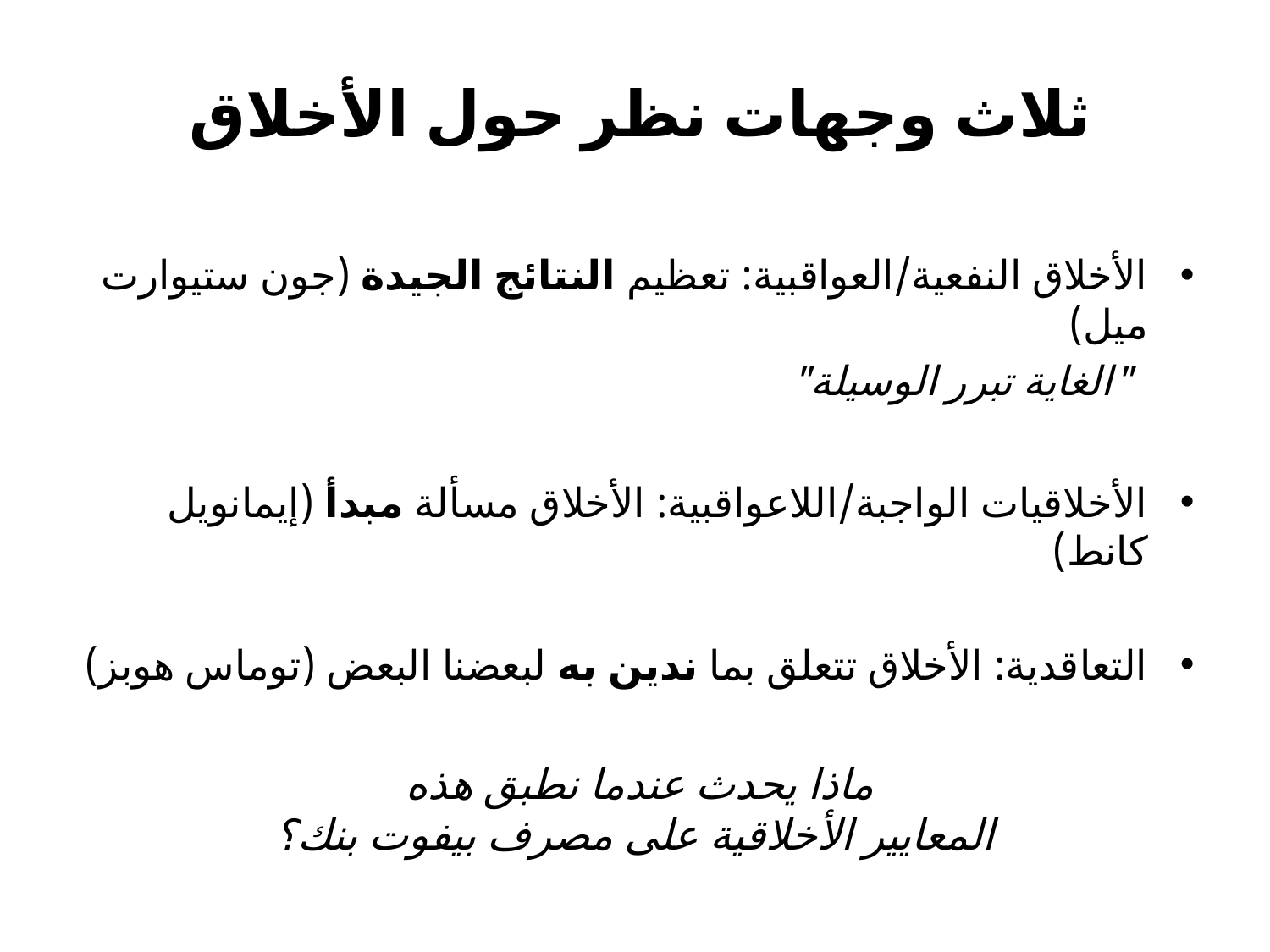

ثلاث وجهات نظر حول الأخلاق
الأخلاق النفعية/العواقبية: تعظيم النتائج الجيدة (جون ستيوارت ميل)
"الغاية تبرر الوسيلة"

الأخلاقيات الواجبة/اللاعواقبية: الأخلاق مسألة مبدأ (إيمانويل كانط)

التعاقدية: الأخلاق تتعلق بما ندين به لبعضنا البعض (توماس هوبز)
ماذا يحدث عندما نطبق هذه
المعايير الأخلاقية على مصرف بيفوت بنك؟